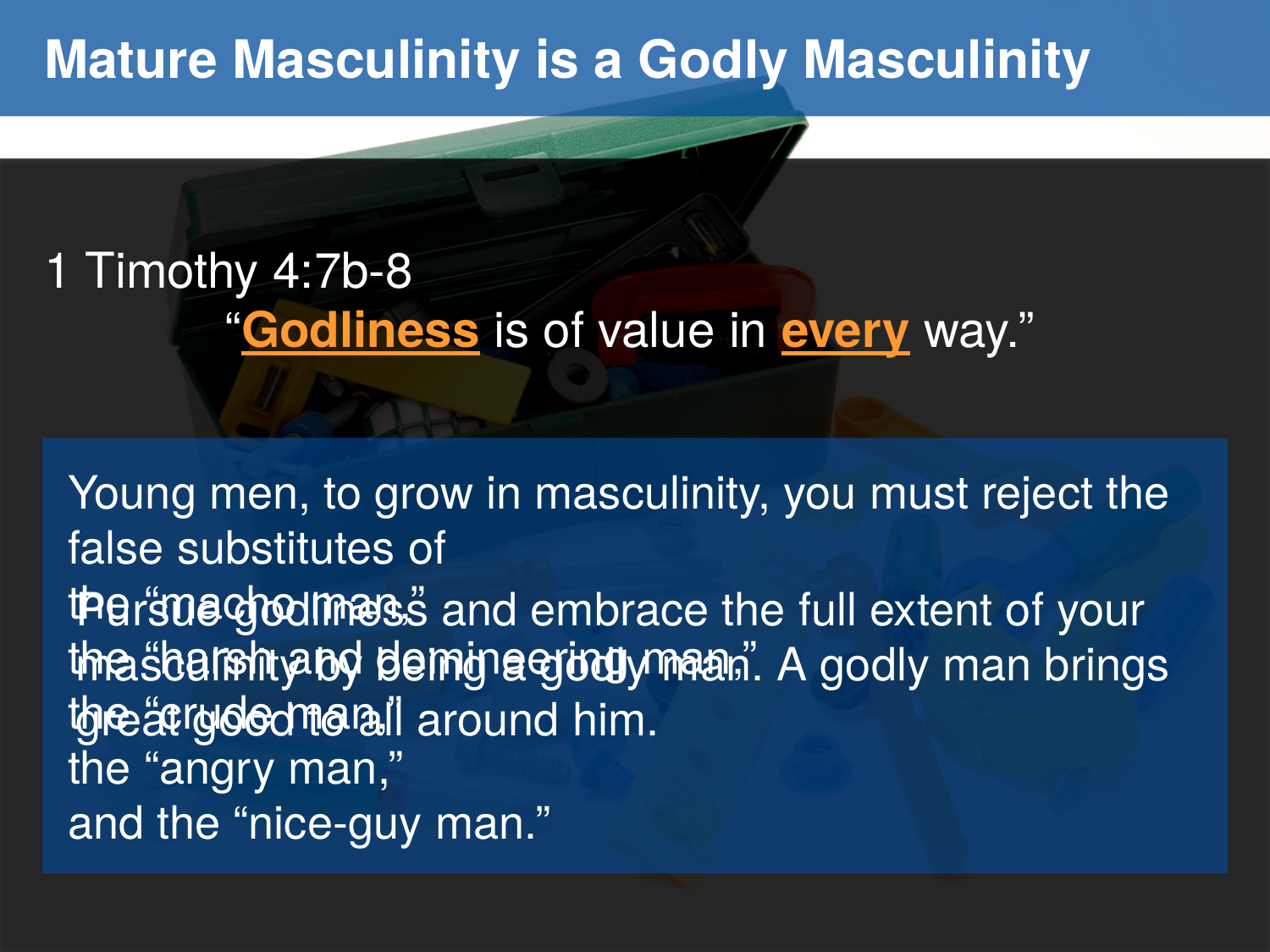

Mature Masculinity is a Godly Masculinity

1 Timothy 4:7b-8
“Godliness is of value in every way.”
Young men, to grow in masculinity, you must reject the false substitutes of
the “macho man,”
the “harsh and domineering man,”
the “crude man,”
the “angry man,”
and the “nice-guy man.”
Pursue godliness and embrace the full extent of your masculinity by being a godly man. A godly man brings great good to all around him.